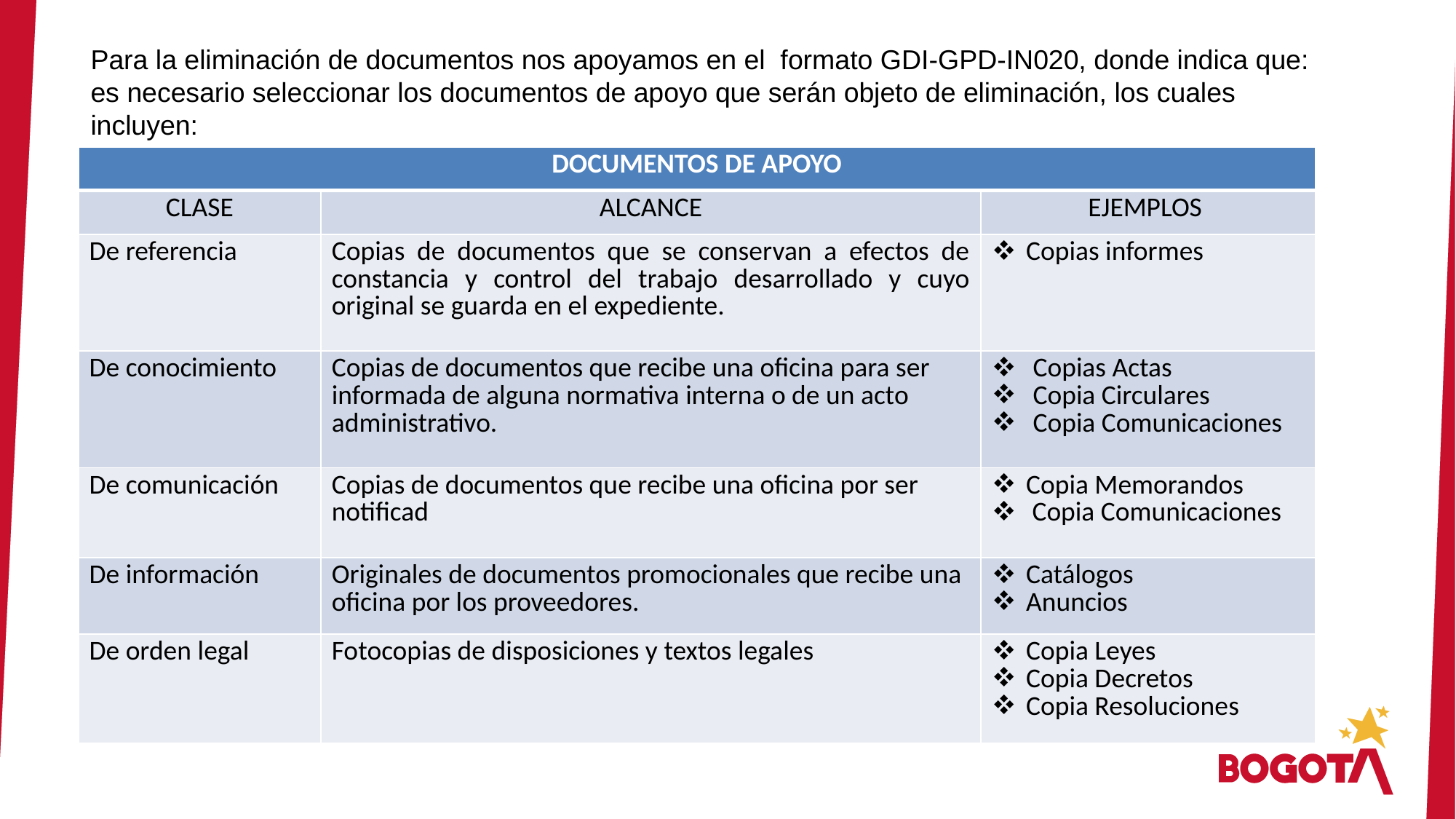

Para la eliminación de documentos nos apoyamos en el  formato GDI-GPD-IN020, donde indica que:
es necesario seleccionar los documentos de apoyo que serán objeto de eliminación, los cuales incluyen:
| DOCUMENTOS DE APOYO |  |  |
| --- | --- | --- |
| CLASE | ALCANCE | EJEMPLOS |
| De referencia | Copias de documentos que se conservan a efectos de constancia y control del trabajo desarrollado y cuyo original se guarda en el expediente. | Copias informes |
| De conocimiento | Copias de documentos que recibe una oficina para ser informada de alguna normativa interna o de un acto administrativo. | Copias Actas Copia Circulares Copia Comunicaciones |
| De comunicación | Copias de documentos que recibe una oficina por ser notificad | Copia Memorandos Copia Comunicaciones |
| De información | Originales de documentos promocionales que recibe una oficina por los proveedores. | Catálogos Anuncios |
| De orden legal | Fotocopias de disposiciones y textos legales | Copia Leyes Copia Decretos Copia Resoluciones |